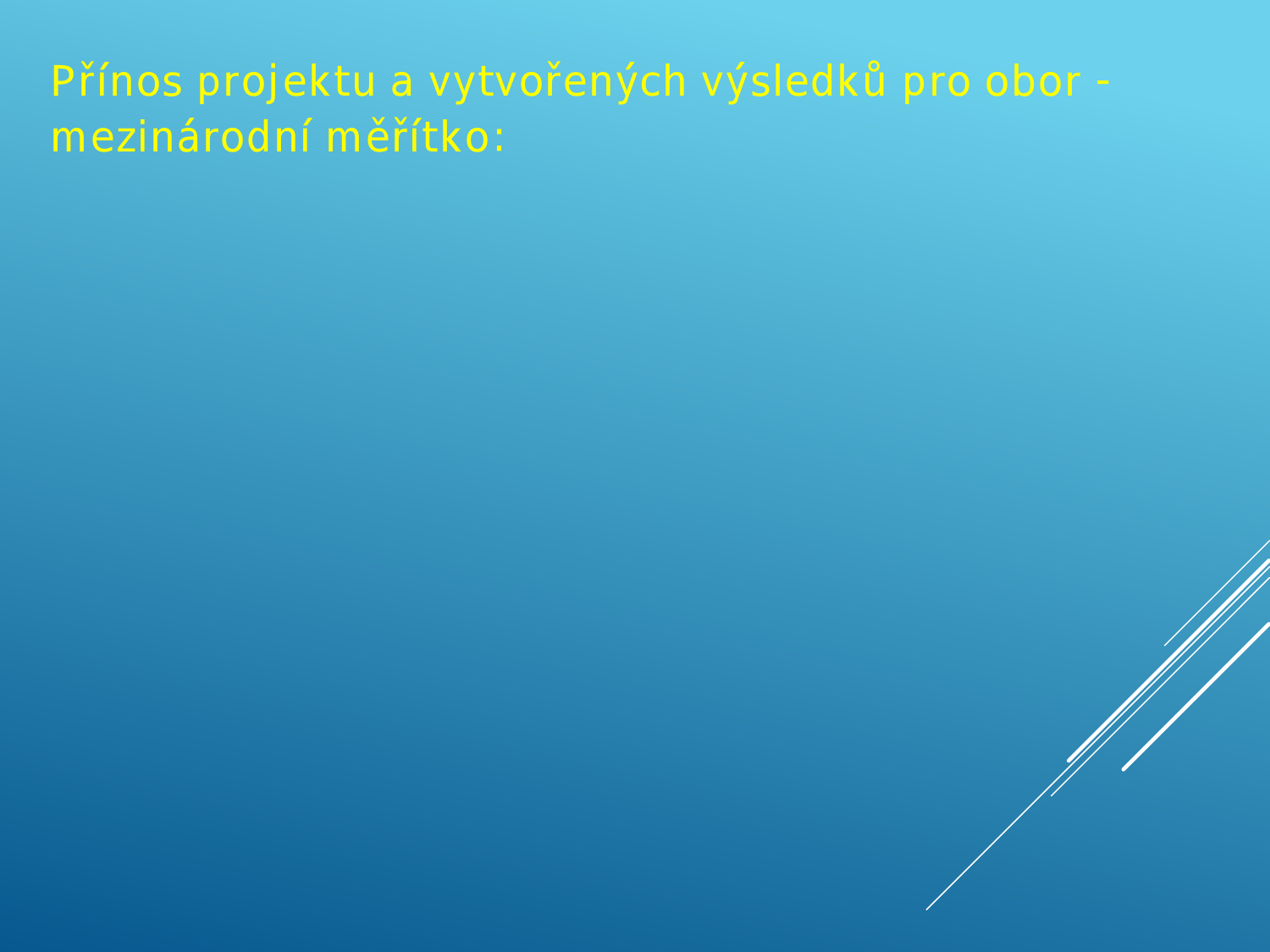

Přínos projektu a vytvořených výsledků pro obor - mezinárodní měřítko: